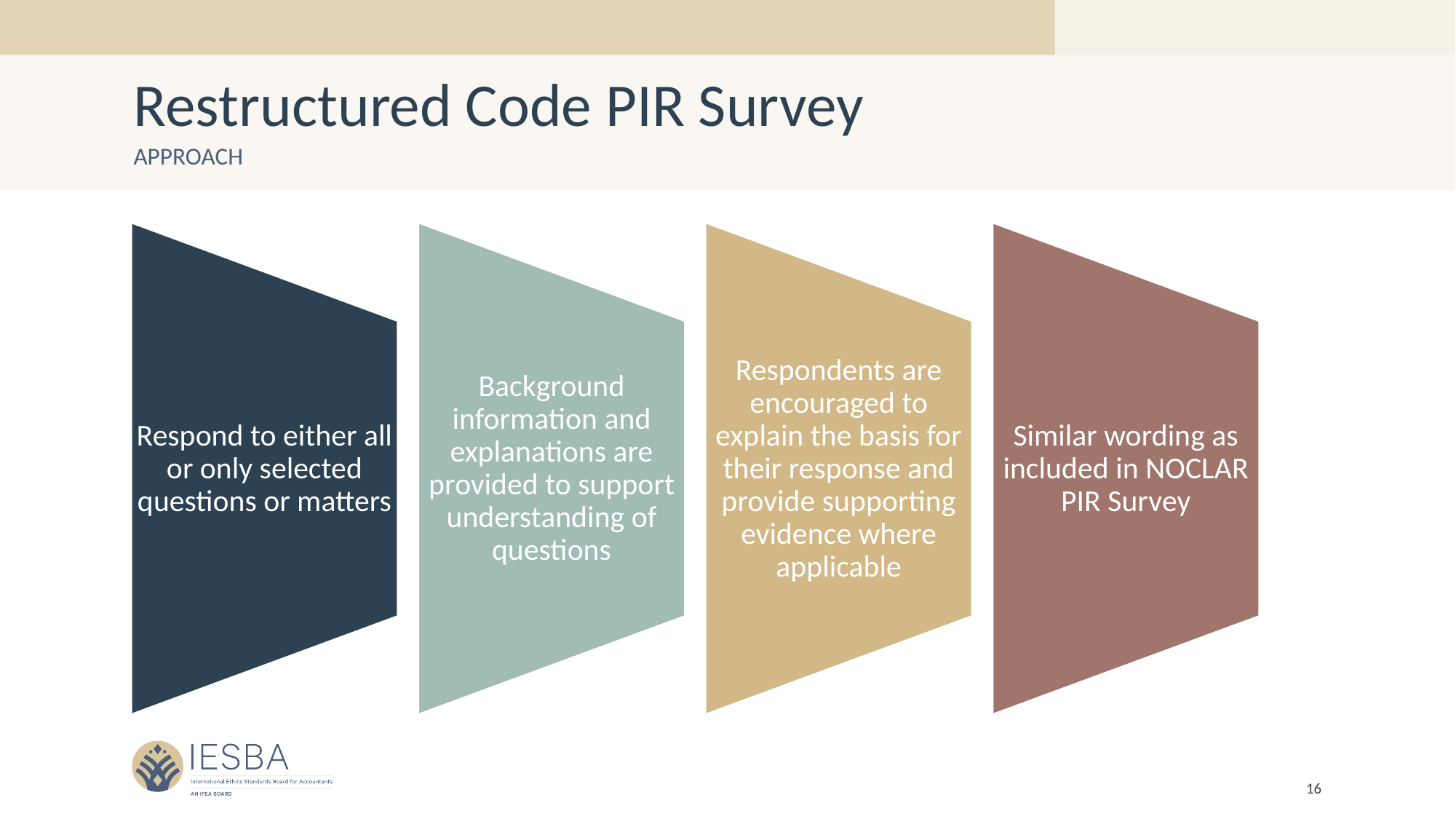

# Restructured Code PIR Survey
approach
Respond to either all or only selected questions or matters
Background information and explanations are provided to support understanding of questions
Respondents are encouraged to explain the basis for their response and provide supporting evidence where applicable
Similar wording as included in NOCLAR PIR Survey
16